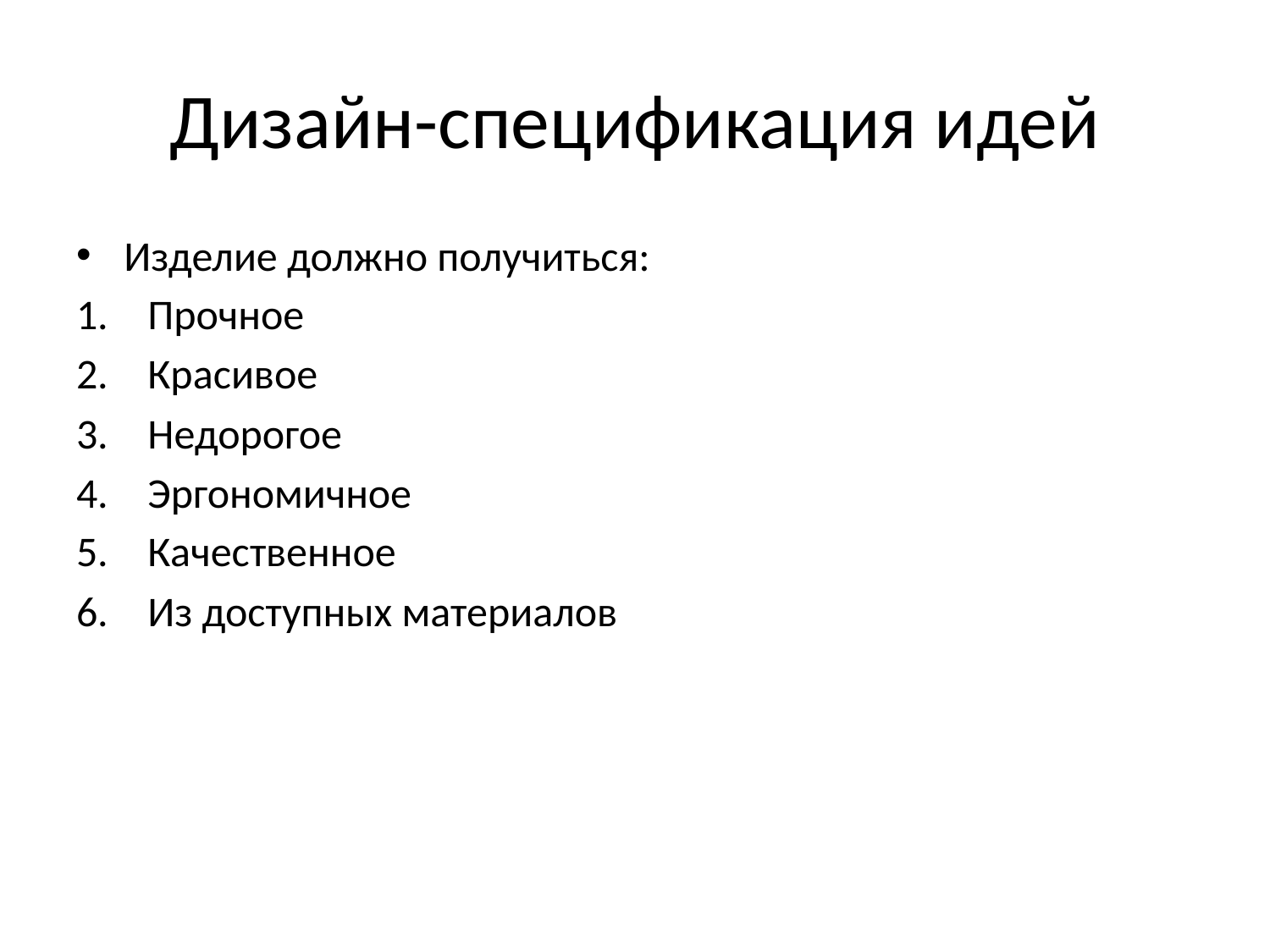

# Дизайн-спецификация идей
Изделие должно получиться:
Прочное
Красивое
Недорогое
Эргономичное
Качественное
Из доступных материалов